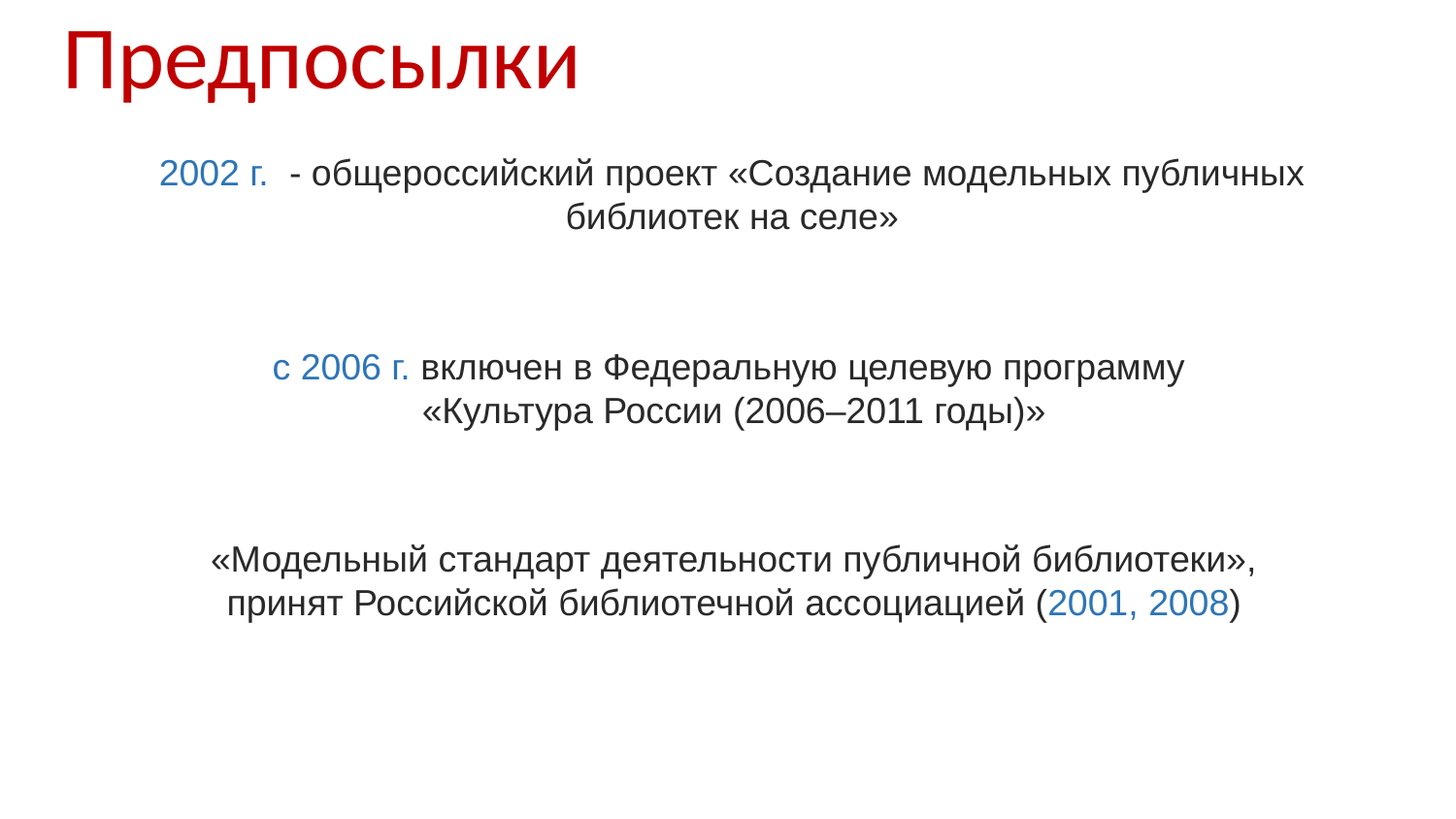

# Предпосылки
2002 г.  - общероссийский проект «Создание модельных публичных библиотек на селе»
с 2006 г. включен в Федеральную целевую программу
«Культура России (2006–2011 годы)»
«Модельный стандарт деятельности публичной библиотеки», принят Российской библиотечной ассоциацией (2001, 2008)